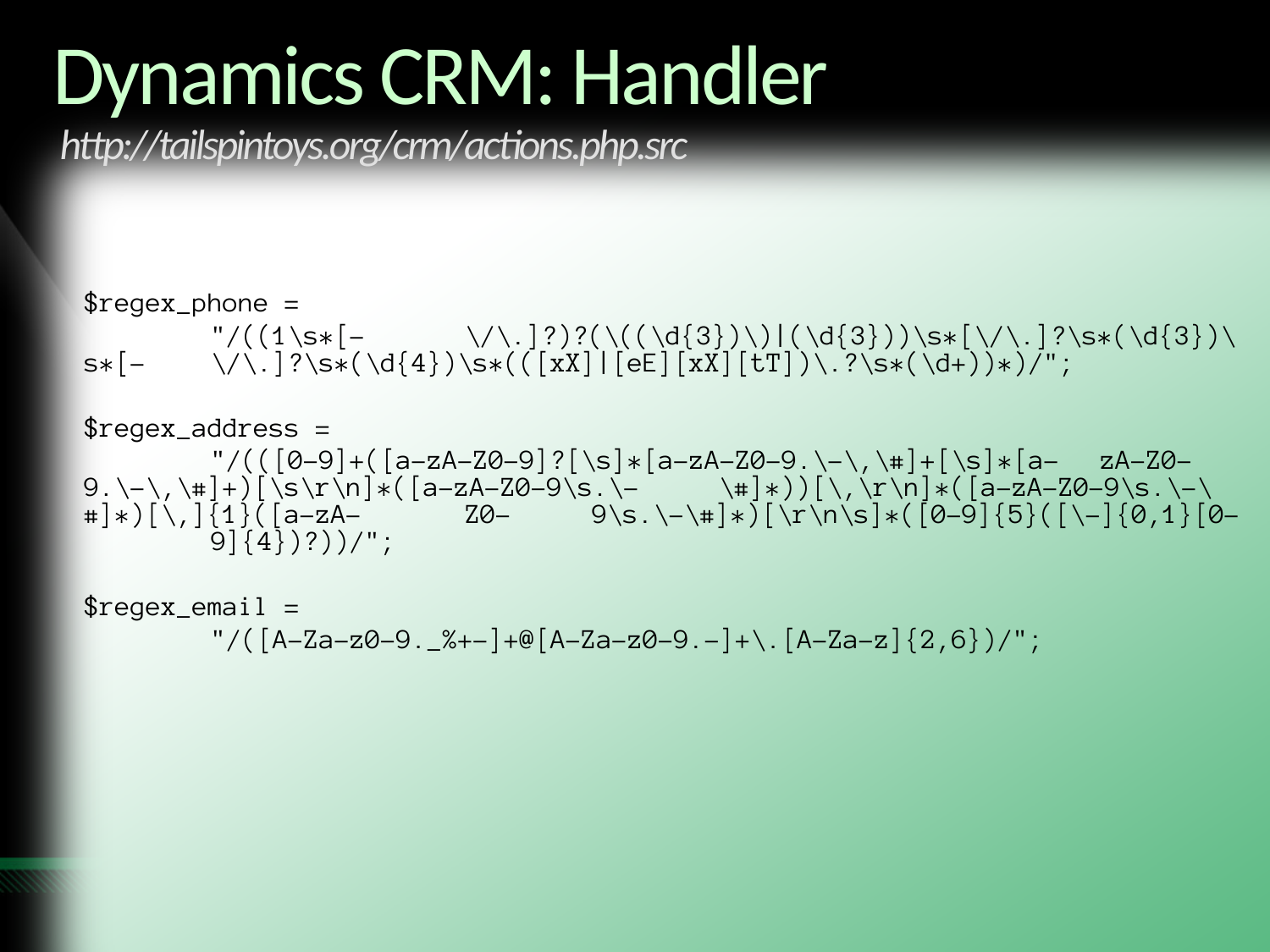

# Dynamics CRM: Handler http://tailspintoys.org/crm/actions.php.src

$regex_phone =
	"/((1\s*[-	\/\.]?)?(\((\d{3})\)|(\d{3}))\s*[\/\.]?\s*(\d{3})\s*[-	\/\.]?\s*(\d{4})\s*(([xX]|[eE][xX][tT])\.?\s*(\d+))*)/";

$regex_address =
	"/(([0-9]+([a-zA-Z0-9]?[\s]*[a-zA-Z0-9.\-\,\#]+[\s]*[a-	zA-Z0-9.\-\,\#]+)[\s\r\n]*([a-zA-Z0-9\s.\-	\#]*))[\,\r\n]*([a-zA-Z0-9\s.\-\#]*)[\,]{1}([a-zA-	Z0-	9\s.\-\#]*)[\r\n\s]*([0-9]{5}([\-]{0,1}[0-	9]{4})?))/";

$regex_email =
	"/([A-Za-z0-9._%+-]+@[A-Za-z0-9.-]+\.[A-Za-z]{2,6})/";